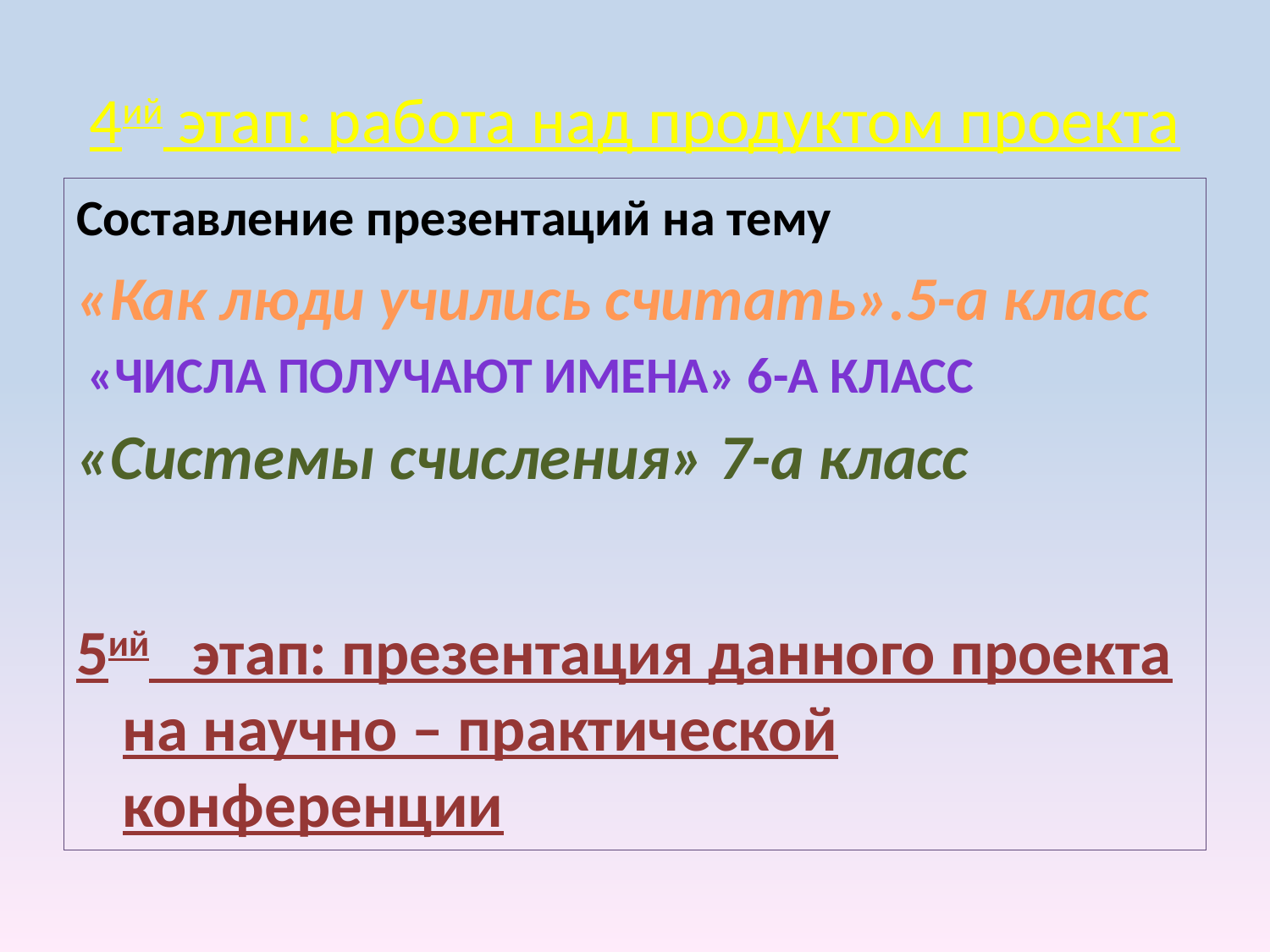

# 4ий этап: работа над продуктом проекта
Составление презентаций на тему
«Как люди учились считать».5-а класс
 «Числа получают имена» 6-а класс
«Системы счисления» 7-а класс

5ий   этап: презентация данного проекта на научно – практической конференции